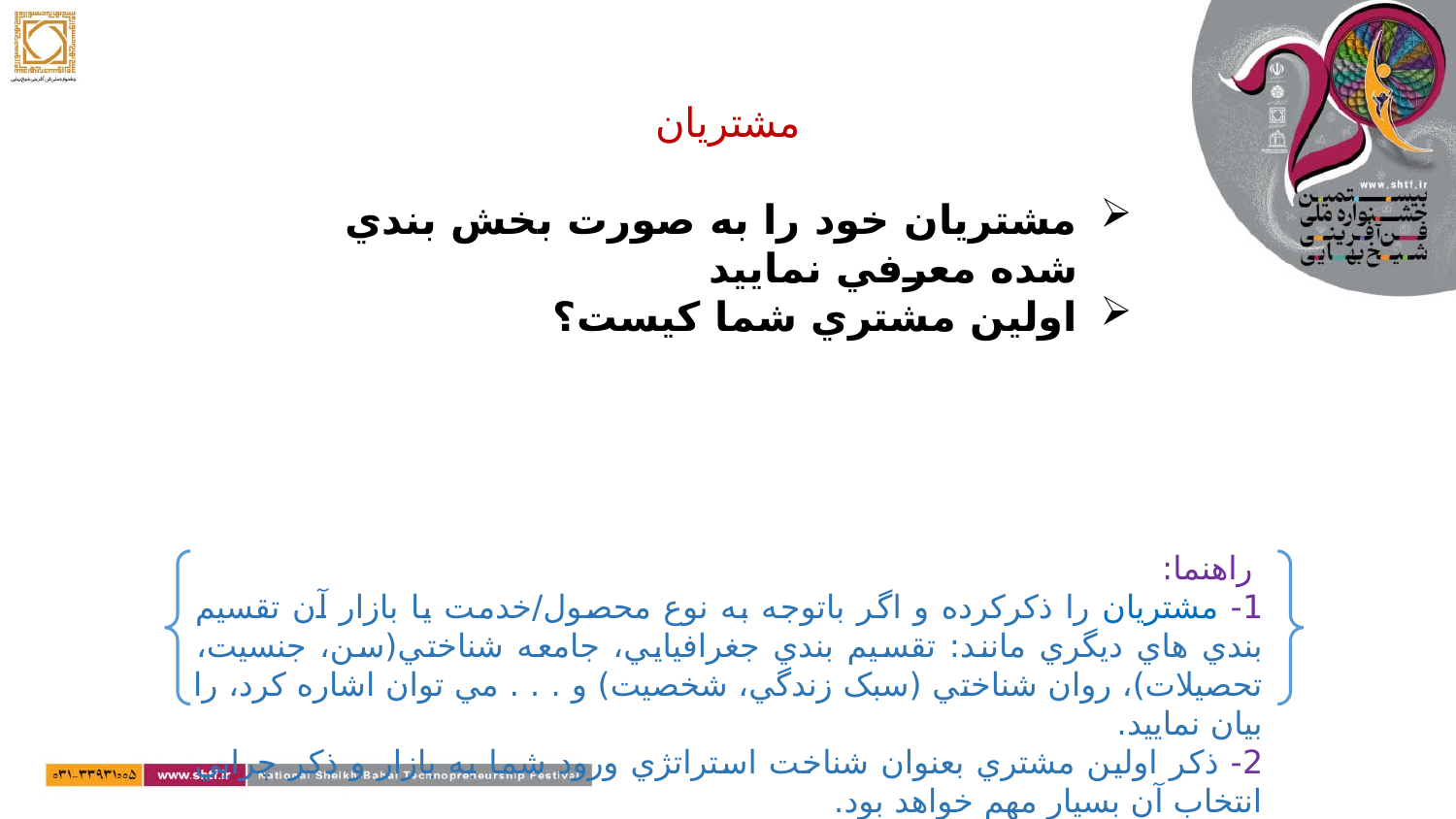

مشتريان

مشتريان خود را به صورت بخش بندي شده معرفي نماييد
اولين مشتري شما کيست؟

 راهنما:
1- مشتريان را ذکرکرده و اگر باتوجه به نوع محصول/خدمت يا بازار آن تقسيم بندي هاي ديگري مانند: تقسيم بندي جغرافيايي، جامعه شناختي(سن، جنسيت، تحصيلات)، روان شناختي (سبک زندگي، شخصيت) و . . . مي توان اشاره کرد، را بيان نماييد.
2- ذکر اولين مشتري بعنوان شناخت استراتژي ورود شما به بازار و ذکر چرايي انتخاب آن بسيار مهم خواهد بود.